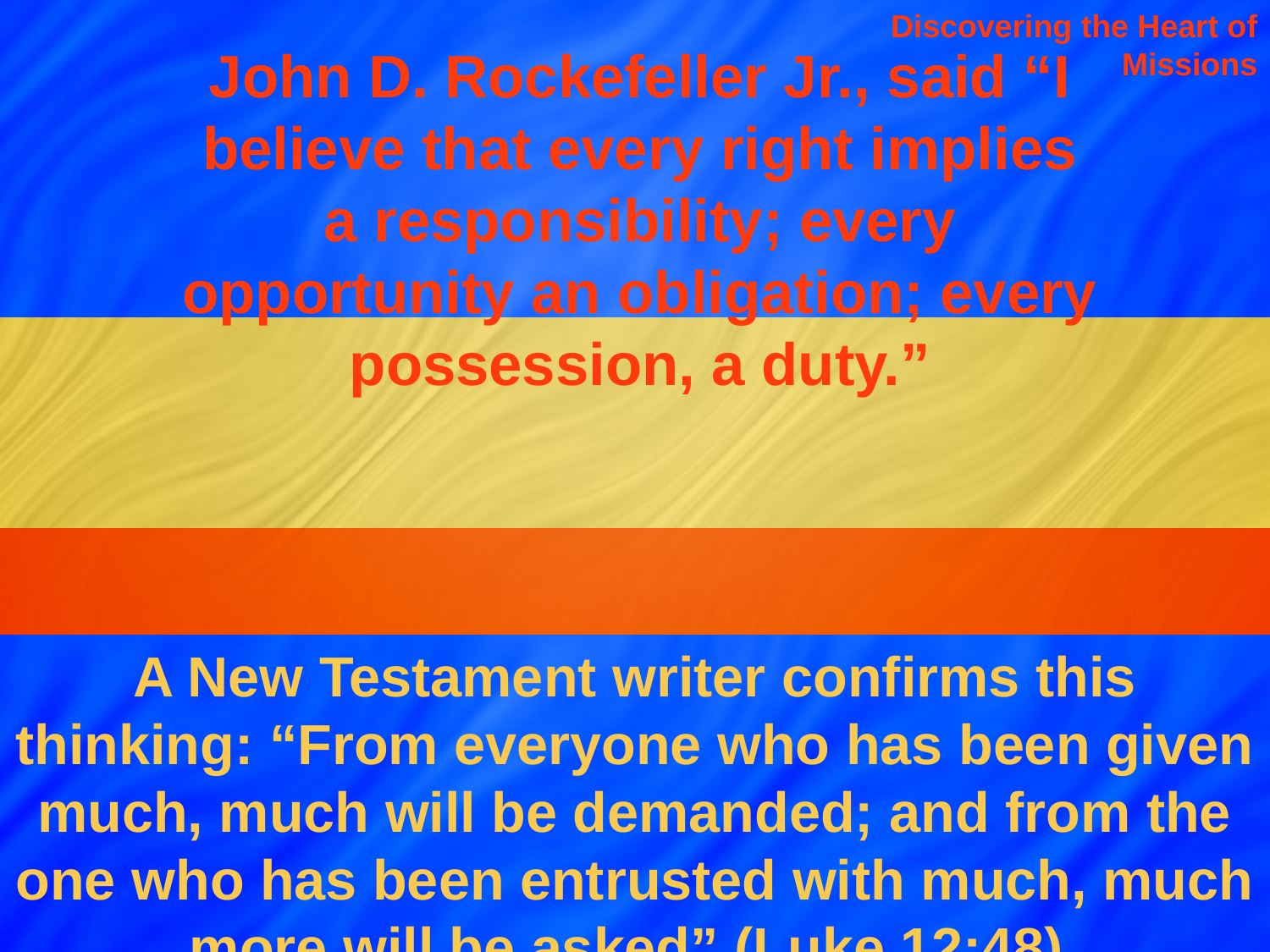

Discovering the Heart of Missions
John D. Rockefeller Jr., said “I believe that every right implies a responsibility; every opportunity an obligation; every possession, a duty.”
A New Testament writer confirms this thinking: “From everyone who has been given much, much will be demanded; and from the one who has been entrusted with much, much more will be asked” (Luke 12:48).